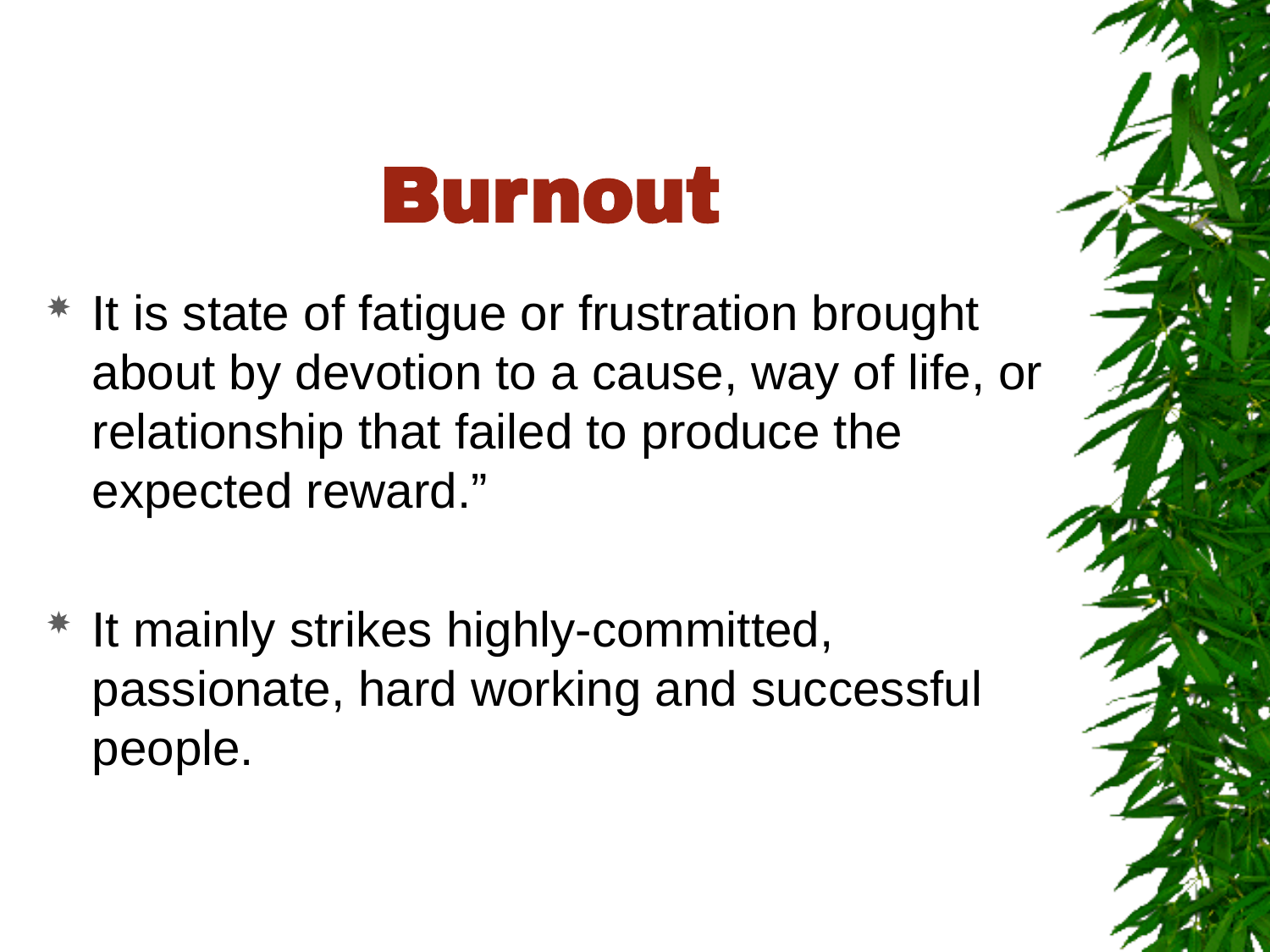

# Burnout
It is state of fatigue or frustration brought about by devotion to a cause, way of life, or relationship that failed to produce the expected reward.”

It mainly strikes highly-committed, passionate, hard working and successful people.